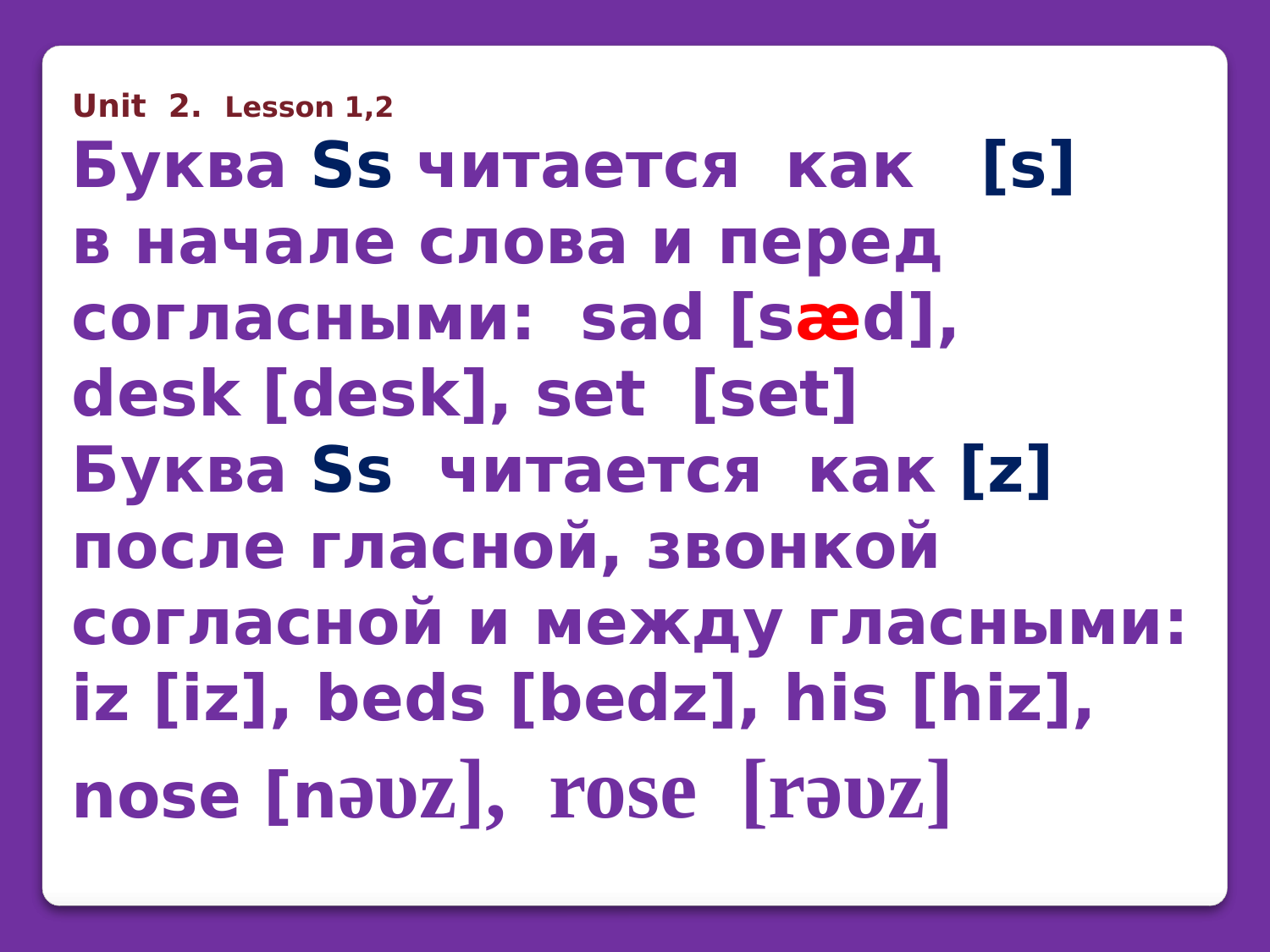

Unit  2.  Lesson 1,2
Буква Ss читается  как   [s]
в начале слова и перед согласными:  sad [sæd],
desk [desk], set  [set]
Буква Ss  читается  как [z]
после гласной, звонкой согласной и между гласными:
iz [iz], beds [bedz], his [hiz],
nose [nəυz],  rose  [rəυz]